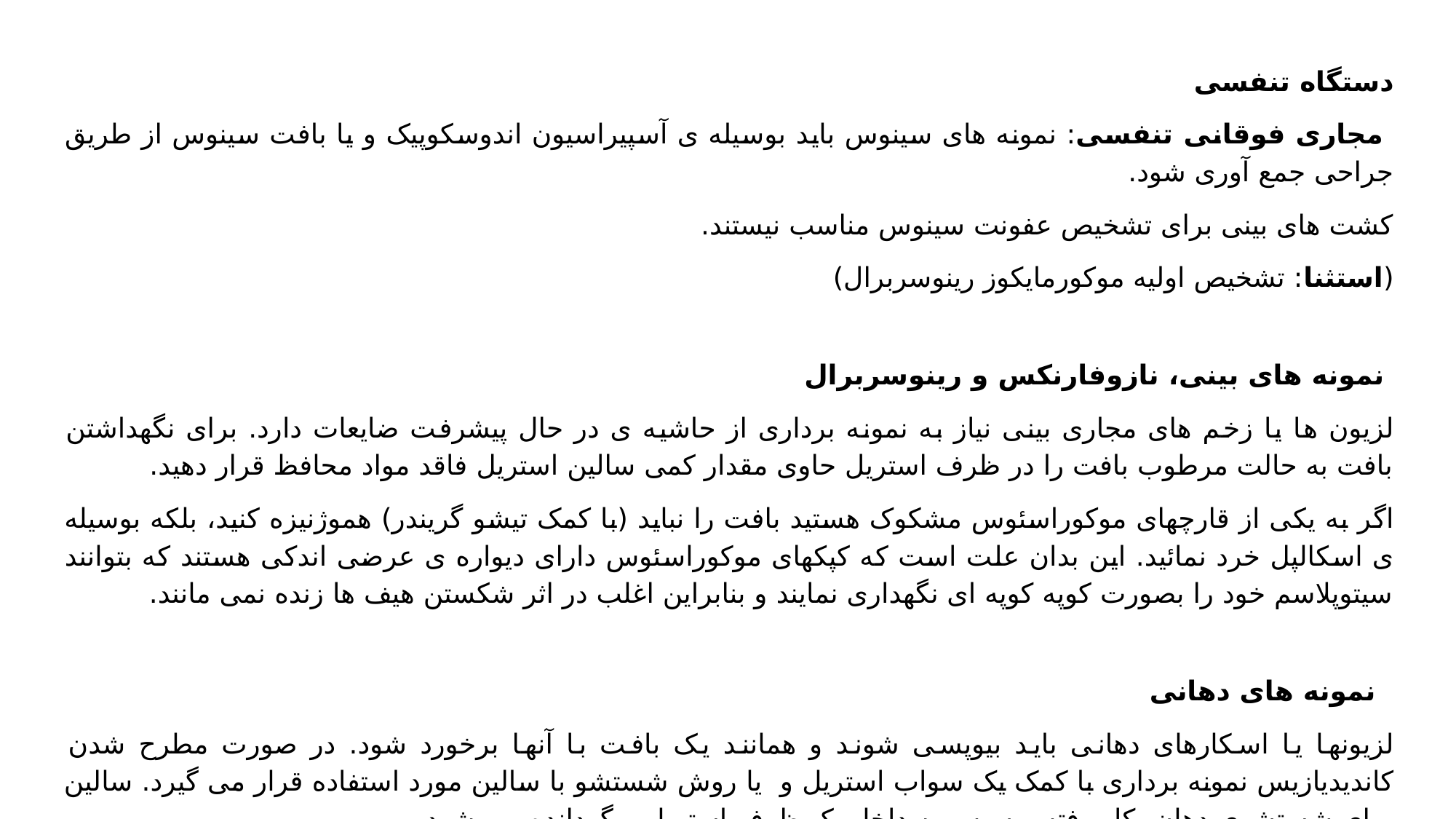

دستگاه تنفسی
 مجاری فوقانی تنفسی: نمونه های سینوس باید بوسیله ی آسپیراسیون اندوسکوپیک و یا بافت سینوس از طریق جراحی جمع آوری شود.
کشت های بینی برای تشخیص عفونت سینوس مناسب نیستند.
(استثنا: تشخیص اولیه موکورمایکوز رینوسربرال)

 نمونه های بینی، نازوفارنکس و رینوسربرال
لزیون ها یا زخم های مجاری بینی نیاز به نمونه برداری از حاشیه ی در حال پیشرفت ضایعات دارد. برای نگهداشتن بافت به حالت مرطوب بافت را در ظرف استریل حاوی مقدار کمی سالین استریل فاقد مواد محافظ قرار دهید.
اگر به یکی از قارچهای موکوراسئوس مشکوک هستید بافت را نباید (با کمک تیشو گریندر) هموژنیزه کنید، بلکه بوسیله ی اسکالپل خرد نمائید. این بدان علت است که کپکهای موکوراسئوس دارای دیواره ی عرضی اندکی هستند که بتوانند سیتوپلاسم خود را بصورت کوپه کوپه ای نگهداری نمایند و بنابراین اغلب در اثر شکستن هیف ها زنده نمی مانند.

  نمونه های دهانی
لزیونها یا اسکارهای دهانی باید بیوپسی شوند و همانند یک بافت با آنها برخورد شود. در صورت مطرح شدن کاندیدیازیس نمونه برداری با کمک یک سواب استریل و  یا روش شستشو با سالین مورد استفاده قرار می گیرد. سالین برای شستشوی دهان بکار رفته و سپس به داخل یک ظرف استریل برگردانده می شود.